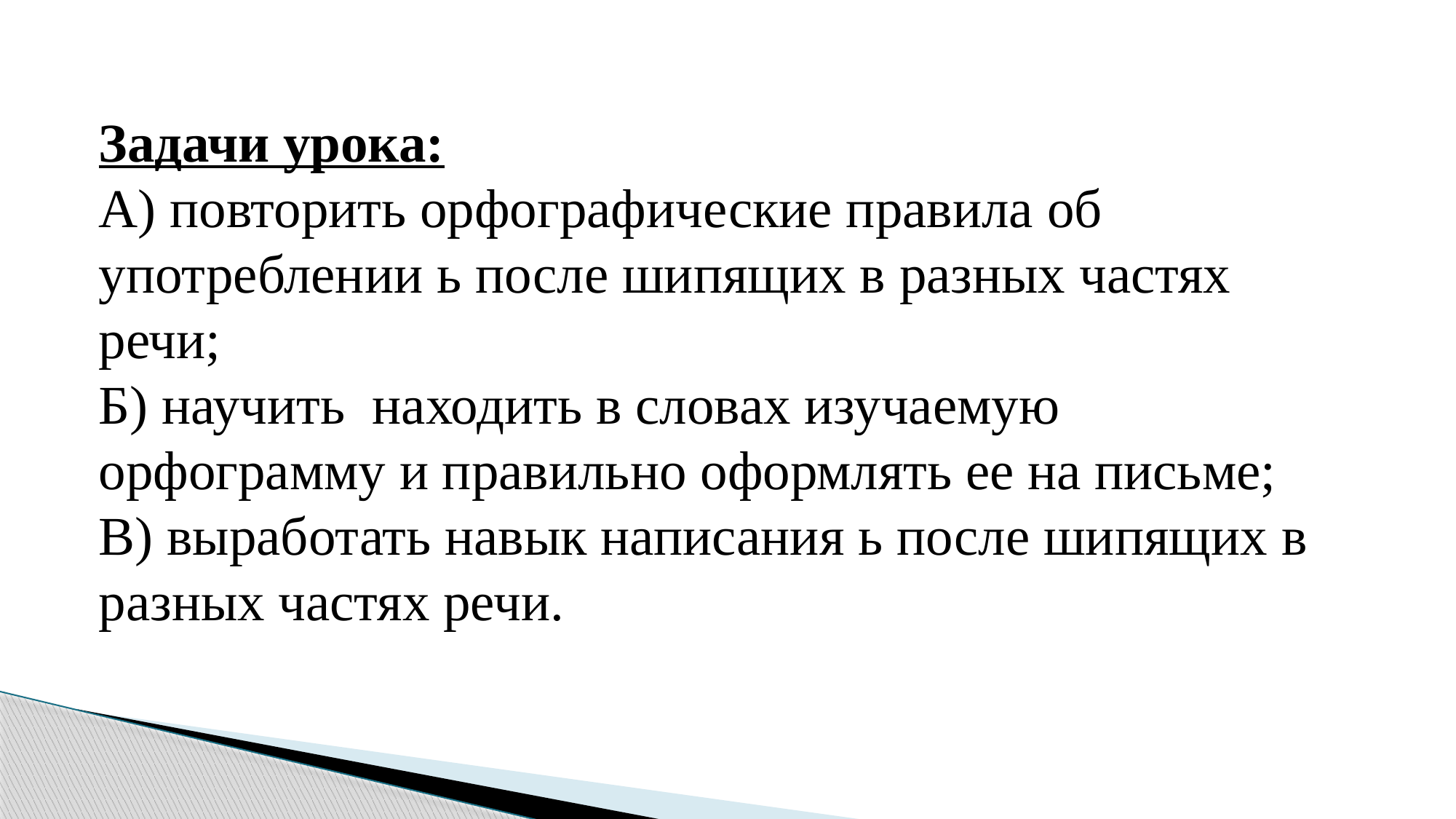

Задачи урока:
А) повторить орфографические правила об употреблении ь после шипящих в разных частях речи;
Б) научить  находить в словах изучаемую орфограмму и правильно оформлять ее на письме;
В) выработать навык написания ь после шипящих в разных частях речи.